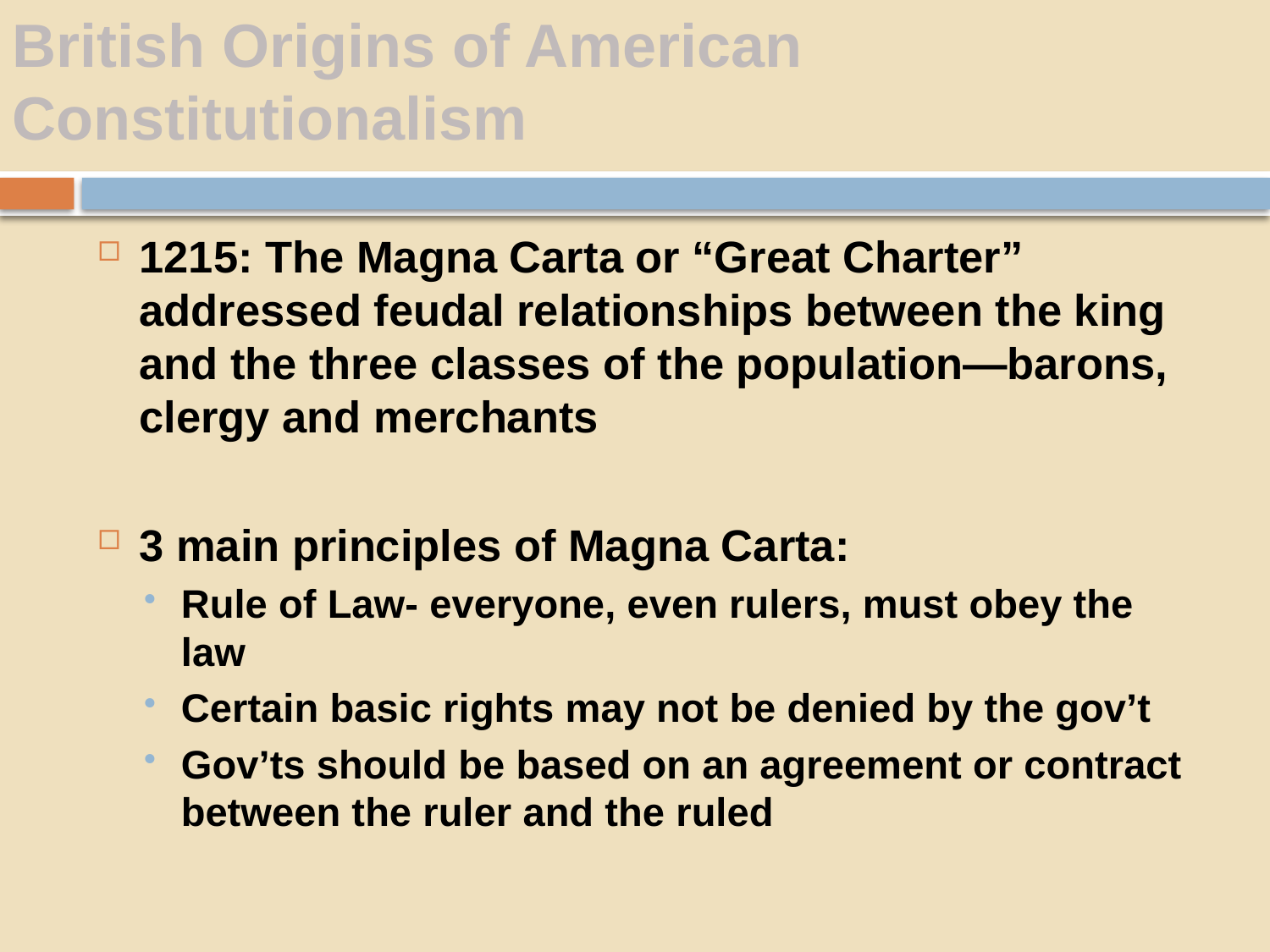

# British Origins of American Constitutionalism
1215: The Magna Carta or “Great Charter” addressed feudal relationships between the king and the three classes of the population—barons, clergy and merchants

3 main principles of Magna Carta:
Rule of Law- everyone, even rulers, must obey the law
Certain basic rights may not be denied by the gov’t
Gov’ts should be based on an agreement or contract between the ruler and the ruled